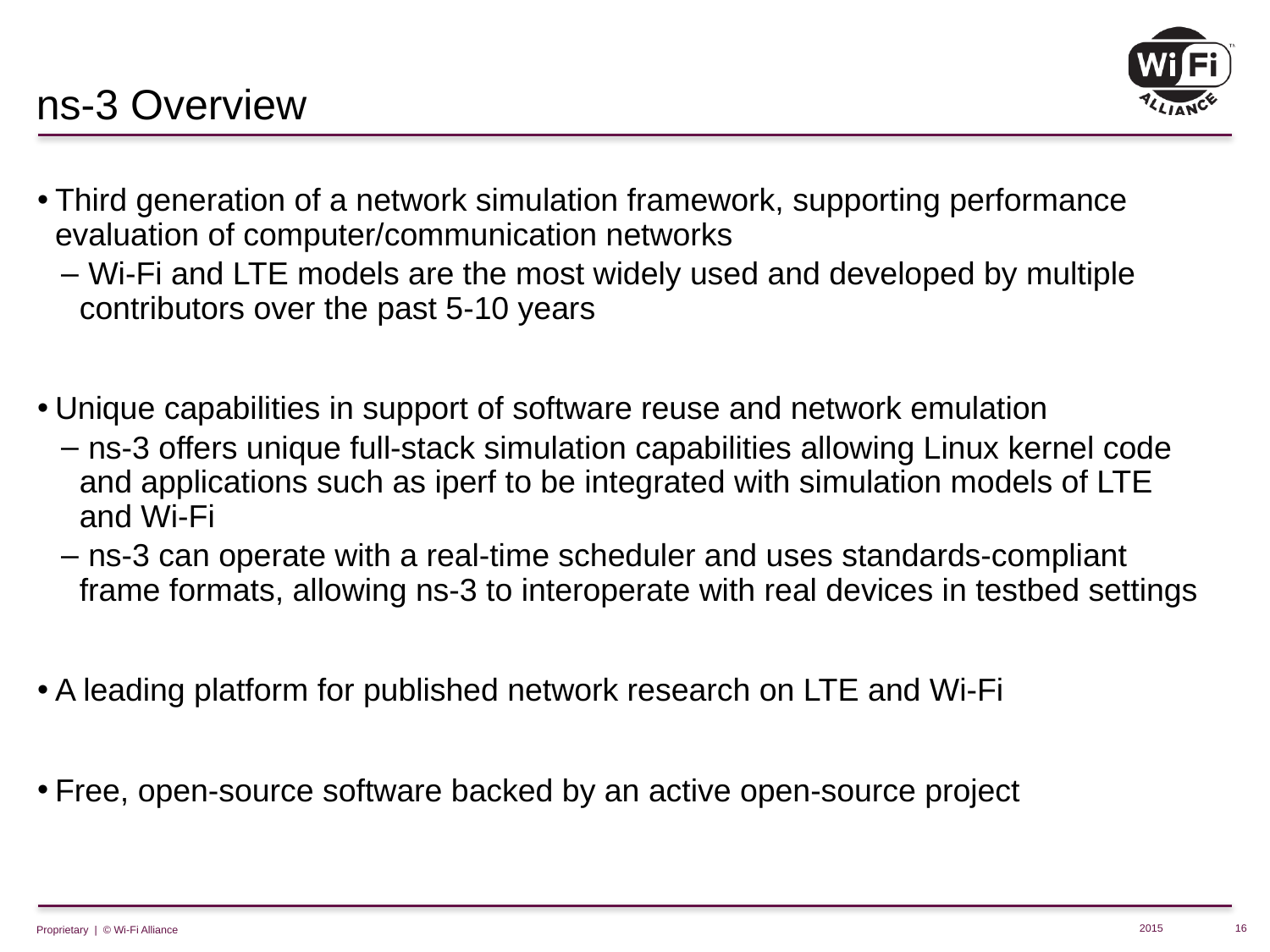

# ns-3 Overview
Third generation of a network simulation framework, supporting performance evaluation of computer/communication networks
 Wi-Fi and LTE models are the most widely used and developed by multiple contributors over the past 5-10 years

Unique capabilities in support of software reuse and network emulation
 ns-3 offers unique full-stack simulation capabilities allowing Linux kernel code and applications such as iperf to be integrated with simulation models of LTE and Wi-Fi
 ns-3 can operate with a real-time scheduler and uses standards-compliant frame formats, allowing ns-3 to interoperate with real devices in testbed settings

A leading platform for published network research on LTE and Wi-Fi

Free, open-source software backed by an active open-source project